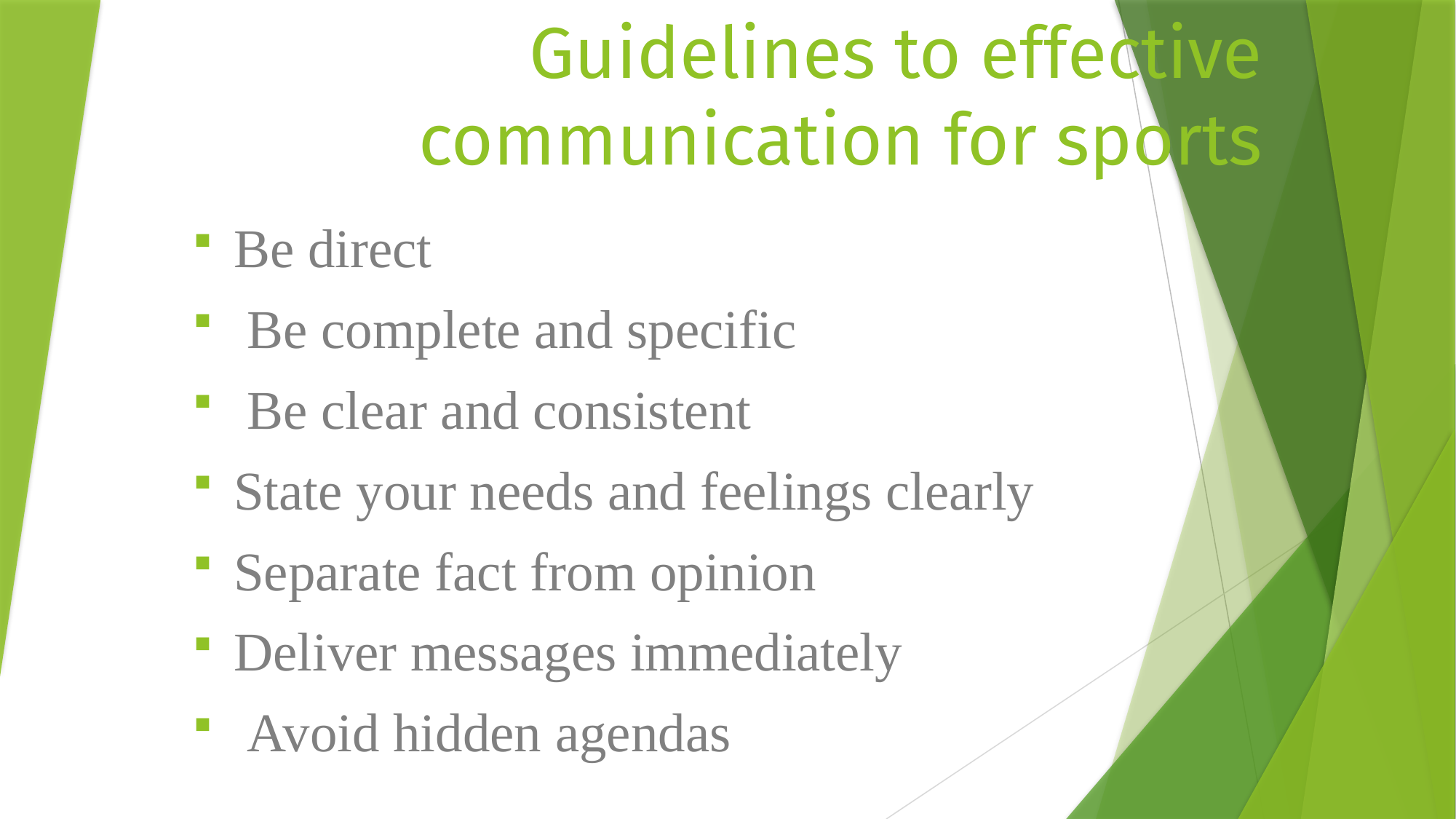

# Guidelines to effective communication for sports
Be direct
 Be complete and specific
 Be clear and consistent
State your needs and feelings clearly
Separate fact from opinion
Deliver messages immediately
 Avoid hidden agendas